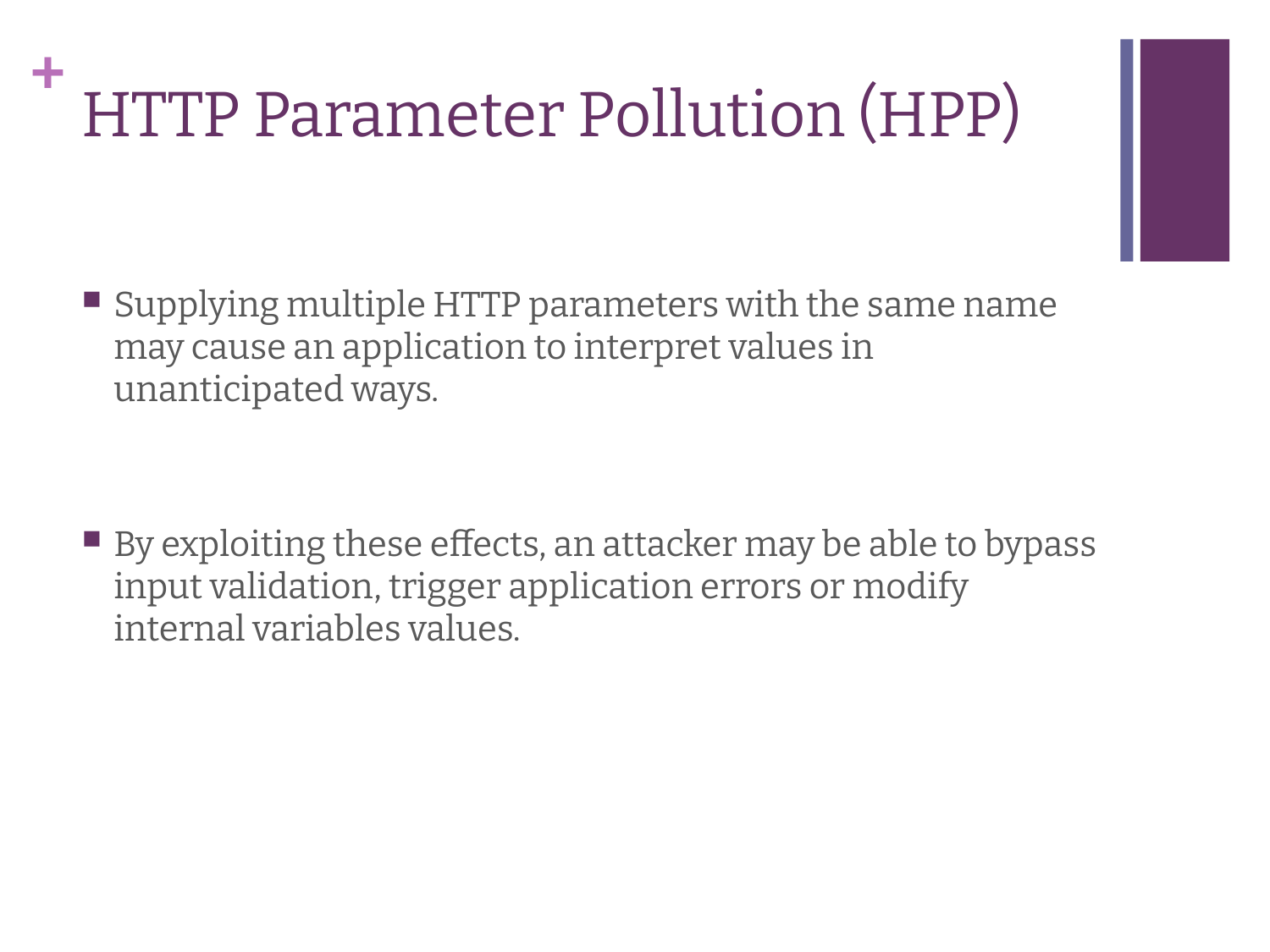

# HTTP Parameter Pollution (HPP)
Supplying multiple HTTP parameters with the same name may cause an application to interpret values in unanticipated ways.

By exploiting these effects, an attacker may be able to bypass input validation, trigger application errors or modify internal variables values.